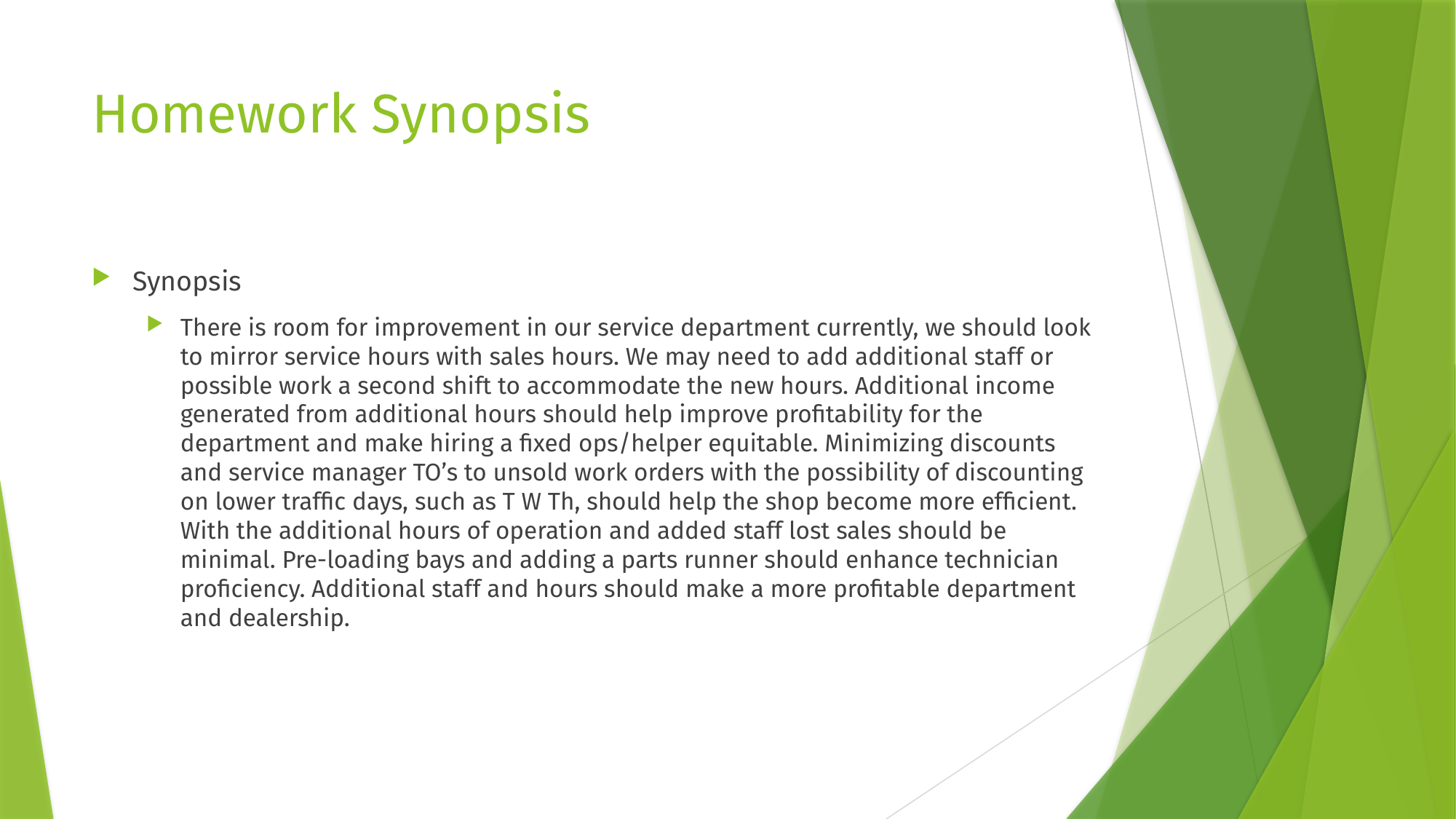

# Homework Synopsis
Synopsis
There is room for improvement in our service department currently, we should look to mirror service hours with sales hours. We may need to add additional staff or possible work a second shift to accommodate the new hours. Additional income generated from additional hours should help improve profitability for the department and make hiring a fixed ops/helper equitable. Minimizing discounts and service manager TO’s to unsold work orders with the possibility of discounting on lower traffic days, such as T W Th, should help the shop become more efficient. With the additional hours of operation and added staff lost sales should be minimal. Pre-loading bays and adding a parts runner should enhance technician proficiency. Additional staff and hours should make a more profitable department and dealership.